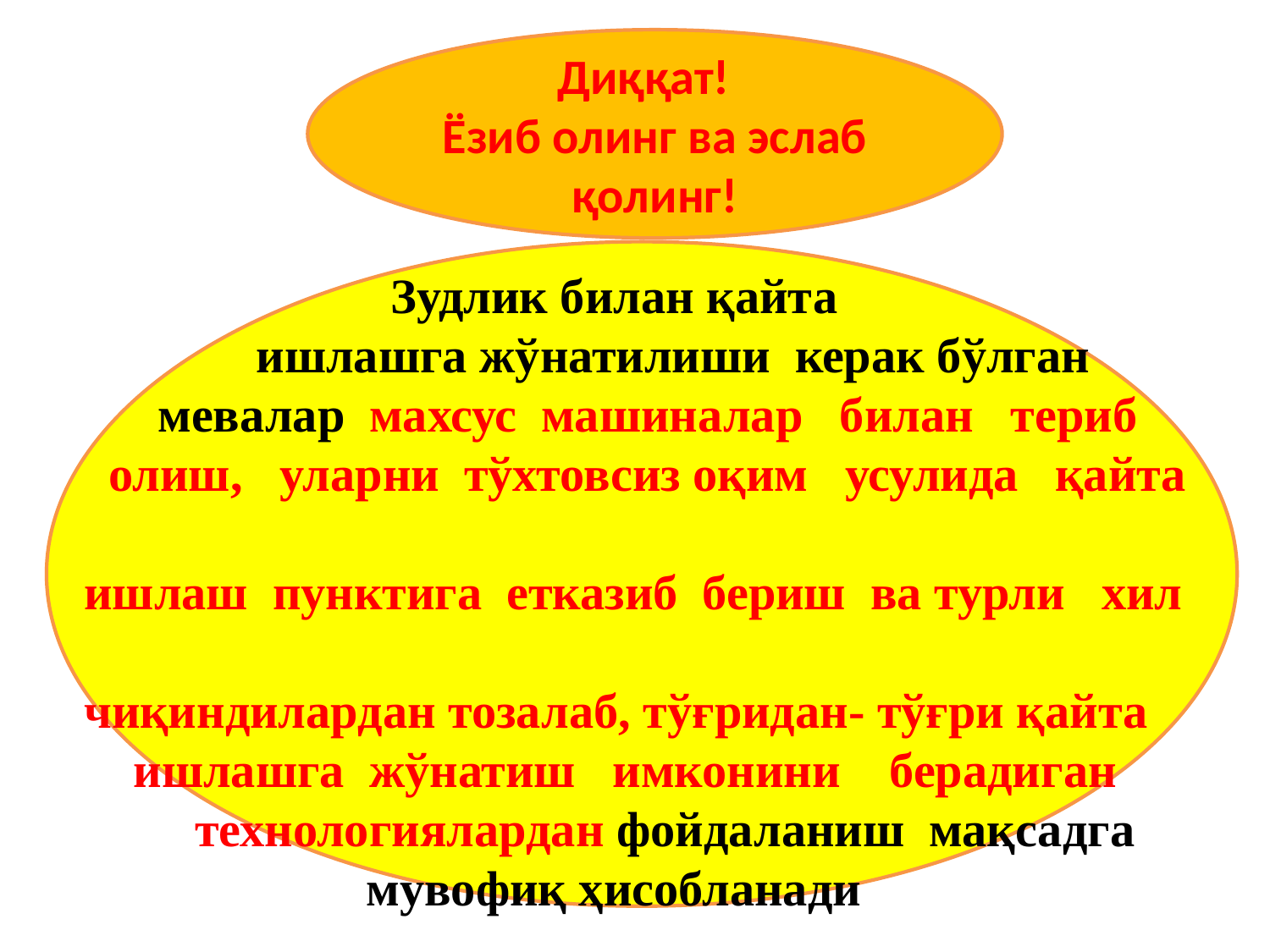

Диққат!
Ёзиб олинг ва эслаб қолинг!

                            Зудлик билан қайта
                 ишлашга жўнатилиши  керак бўлган
         мевалар  махсус  машиналар   билан   териб
     олиш,   уларни  тўхтовсиз оқим   усулида   қайта
   ишлаш  пунктига  етказиб  бериш  ва турли   хил
   чиқиндилардан тозалаб, тўғридан- тўғри қайта
       ишлашга  жўнатиш   имконини    берадиган
            технологиялардан фойдаланиш  мақсадга
                          мувофиқ ҳисобланади